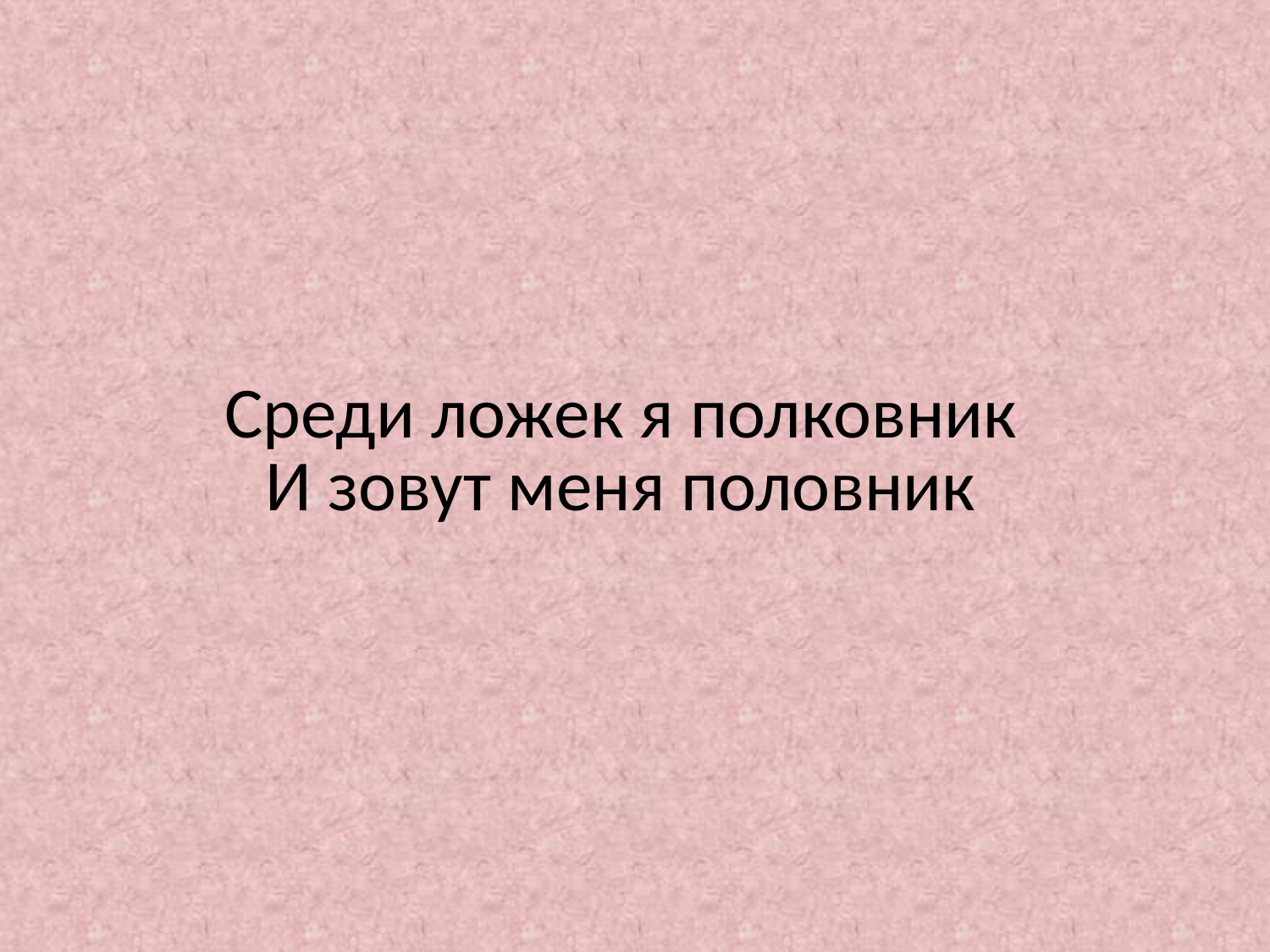

# Среди ложек я полковник И зовут меня половник